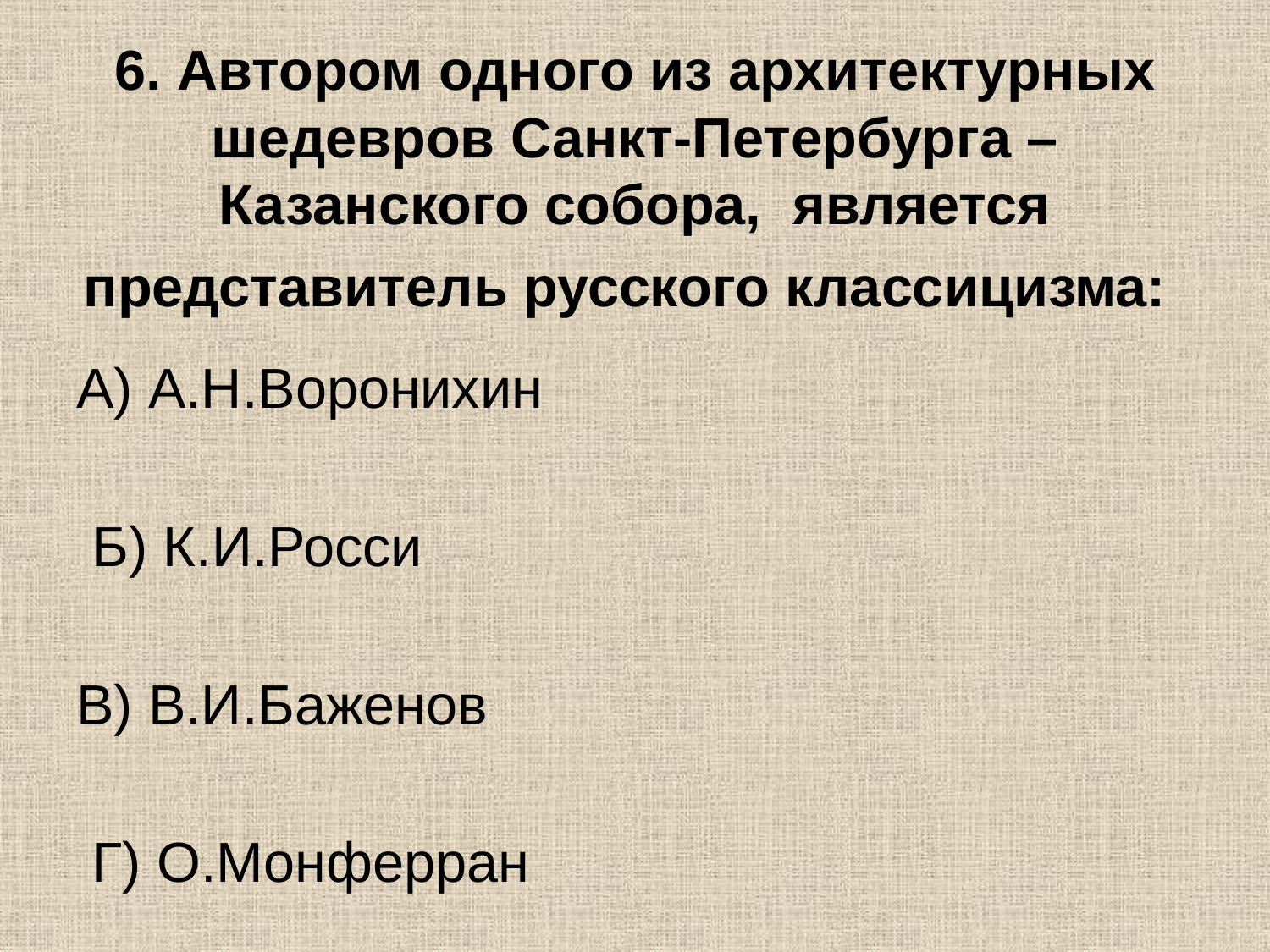

# 6. Автором одного из архитектурных шедевров Санкт-Петербурга – Казанского собора,  является представитель русского классицизма:
А) А.Н.Воронихин

 Б) К.И.Росси

В) В.И.Баженов

 Г) О.Монферран